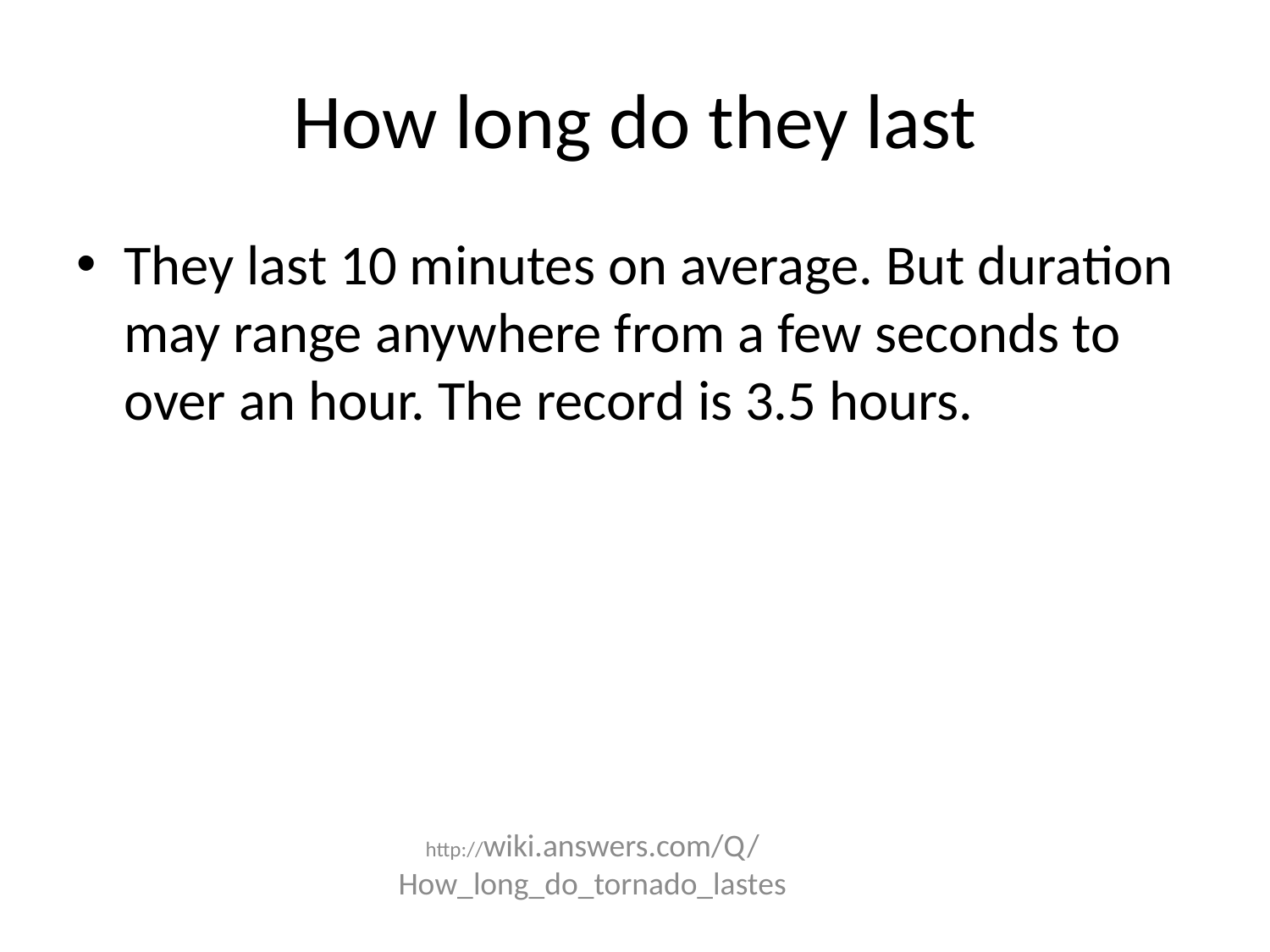

# How long do they last
They last 10 minutes on average. But duration may range anywhere from a few seconds to over an hour. The record is 3.5 hours.

http://wiki.answers.com/Q/How_long_do_tornado_lastes